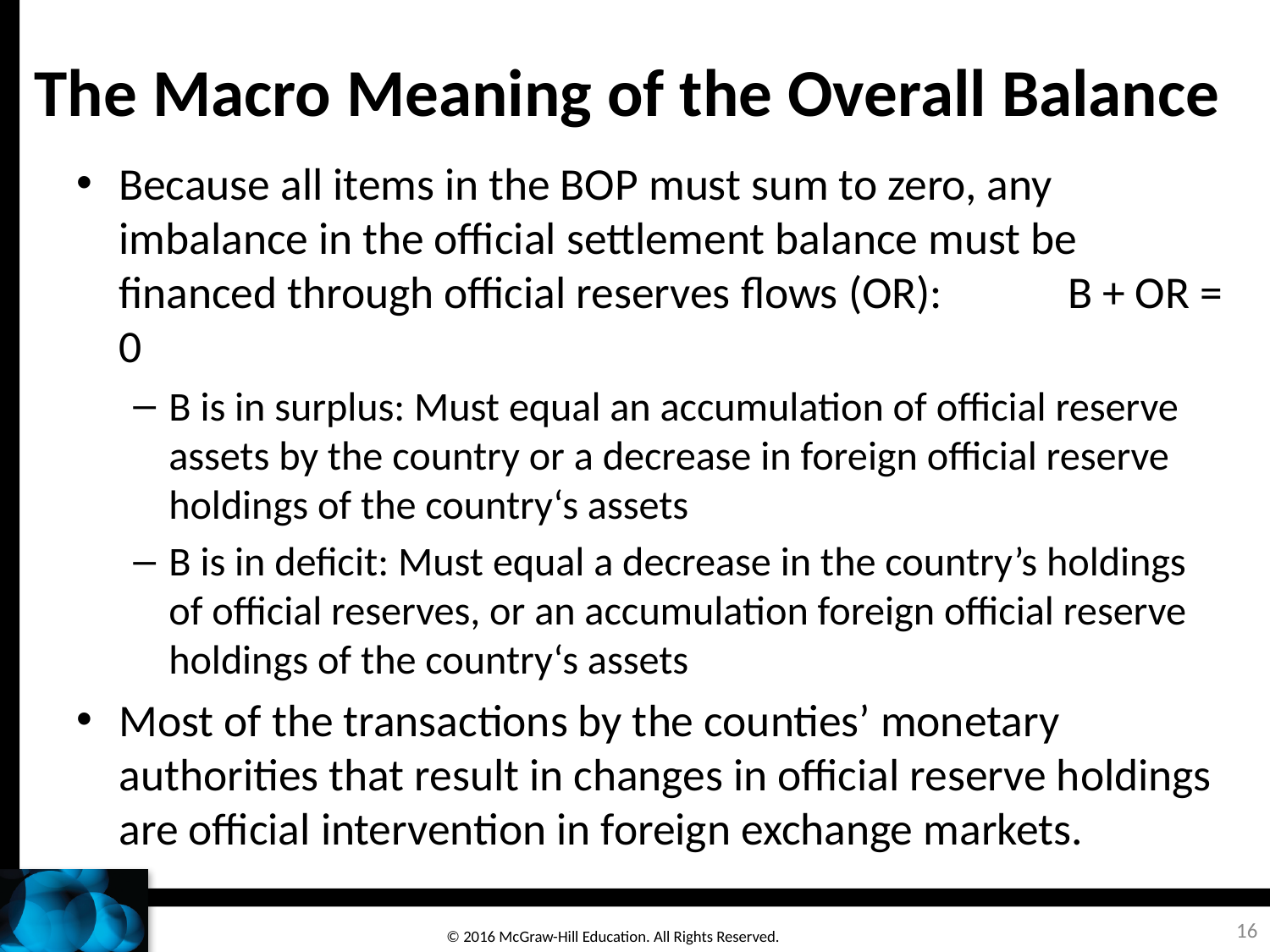

# The Macro Meaning of the Overall Balance
Because all items in the BOP must sum to zero, any imbalance in the official settlement balance must be financed through official reserves flows (OR):  				B + OR = 0
B is in surplus: Must equal an accumulation of official reserve assets by the country or a decrease in foreign official reserve holdings of the country‘s assets
B is in deficit: Must equal a decrease in the country’s holdings of official reserves, or an accumulation foreign official reserve holdings of the country‘s assets
Most of the transactions by the counties’ monetary authorities that result in changes in official reserve holdings are official intervention in foreign exchange markets.
16
© 2016 McGraw-Hill Education. All Rights Reserved.